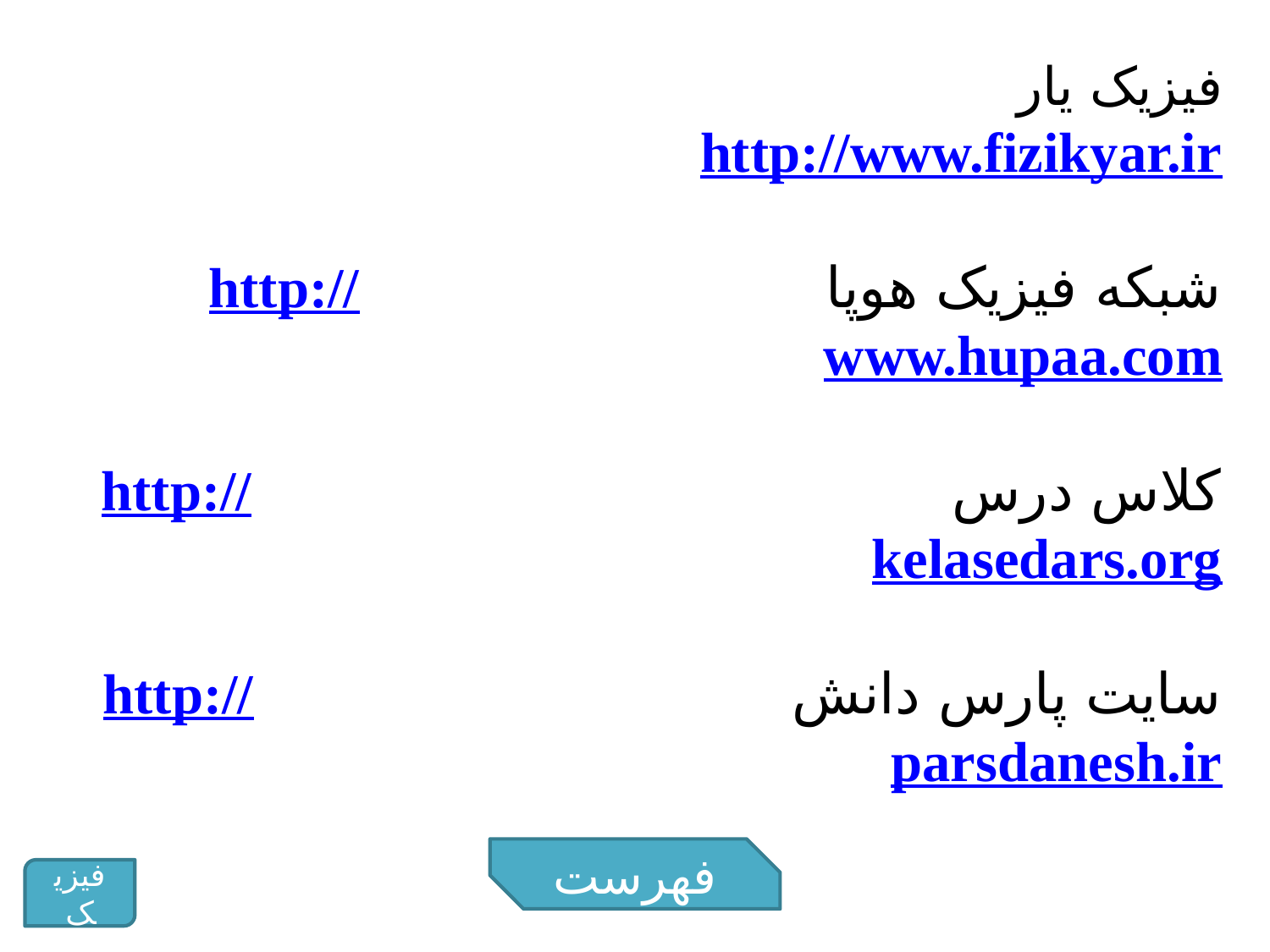

فیزیک یار                                             http://www.fizikyar.ir

شبکه فیزیک هوپا                          http://www.hupaa.com

کلاس درس                                       http://kelasedars.org

سایت پارس دانش                              http://parsdanesh.ir
فهرست
فیزیک